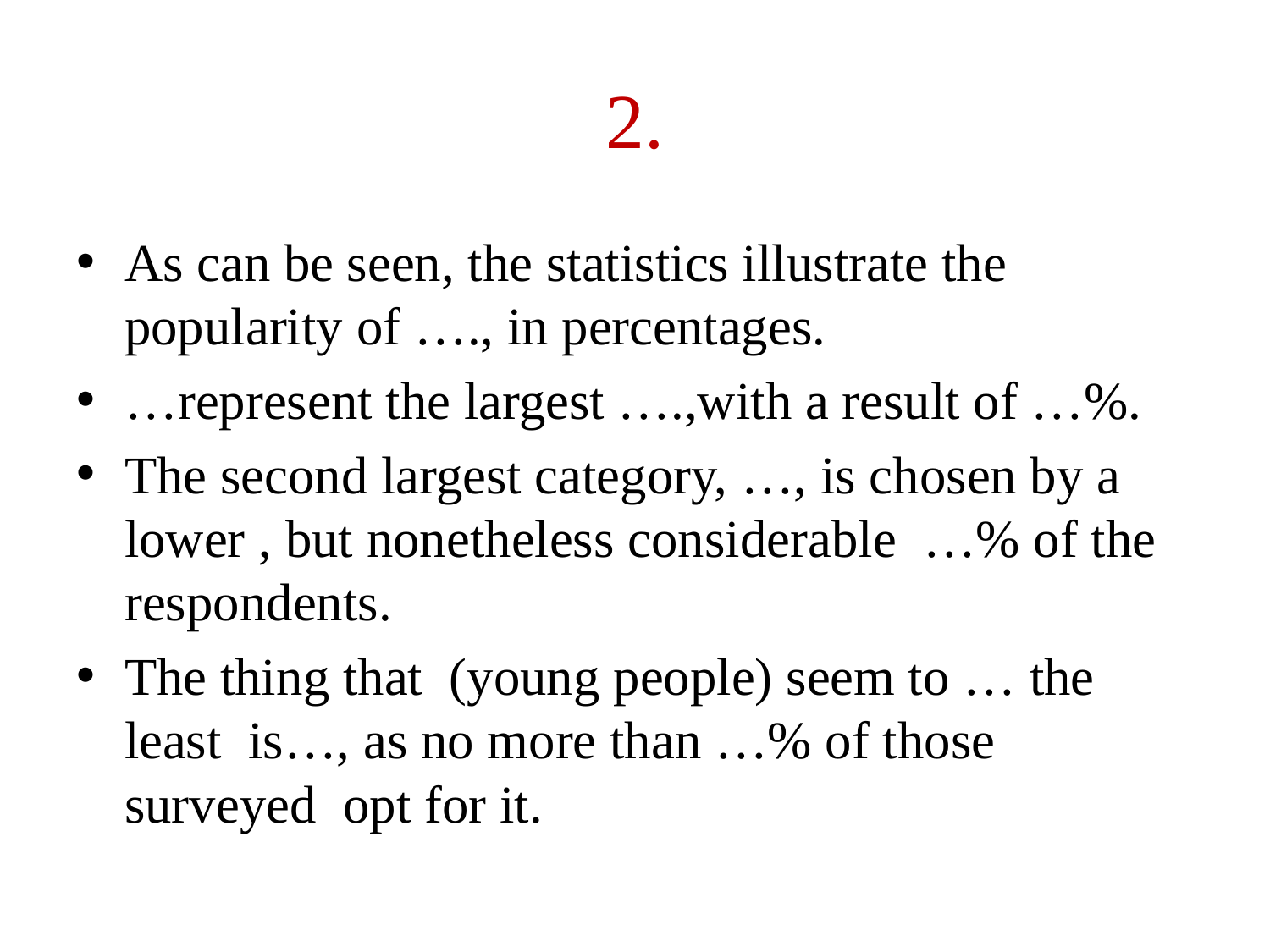

# 2.
As can be seen, the statistics illustrate the popularity of …., in percentages.
…represent the largest ….,with a result of …%.
The second largest category, …, is chosen by a lower , but nonetheless considerable  …% of the respondents.
The thing that  (young people) seem to … the least  is…, as no more than …% of those surveyed  opt for it.